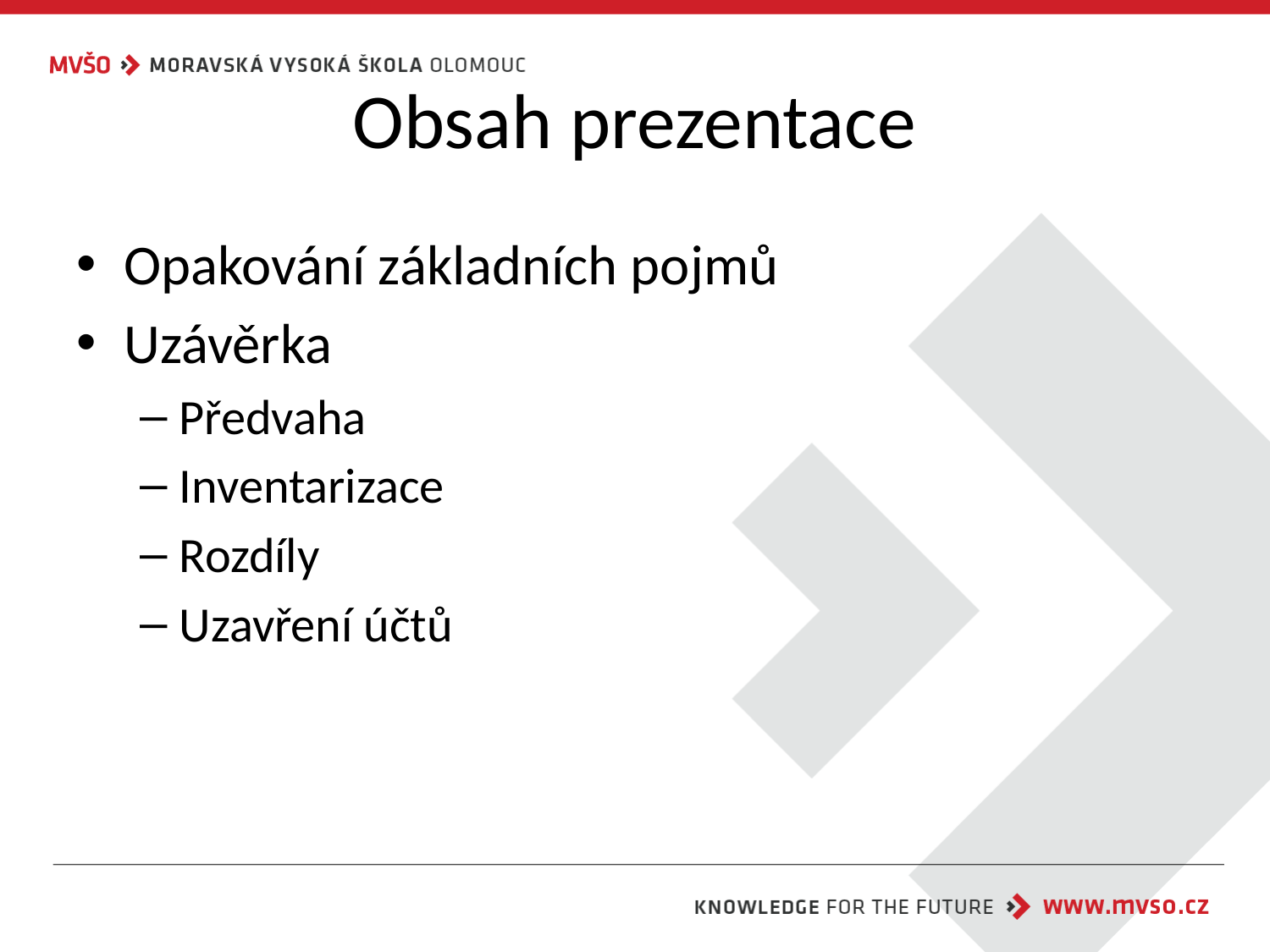

# Obsah prezentace
Opakování základních pojmů
Uzávěrka
Předvaha
Inventarizace
Rozdíly
Uzavření účtů